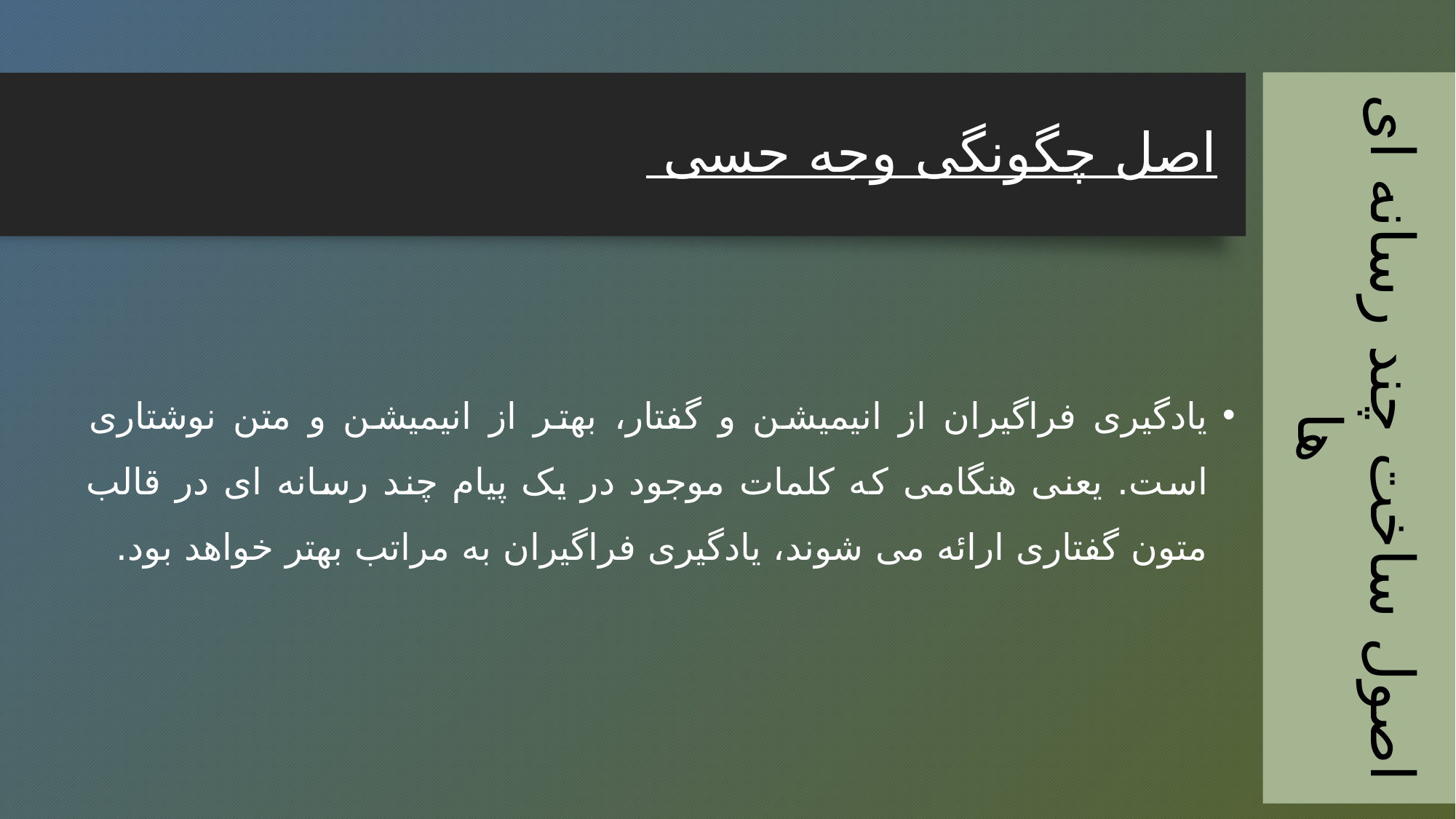

اصول ساخت چند رسانه ای ها
# اصل چگونگی وجه حسی

یادگیری فراگیران از انیمیشن و گفتار، بهتر از انیمیشن و متن نوشتاری است. یعنی هنگامی که کلمات موجود در یک پیام چند رسانه ای در قالب متون گفتاری ارائه می شوند، یادگیری فراگیران به مراتب بهتر خواهد بود.